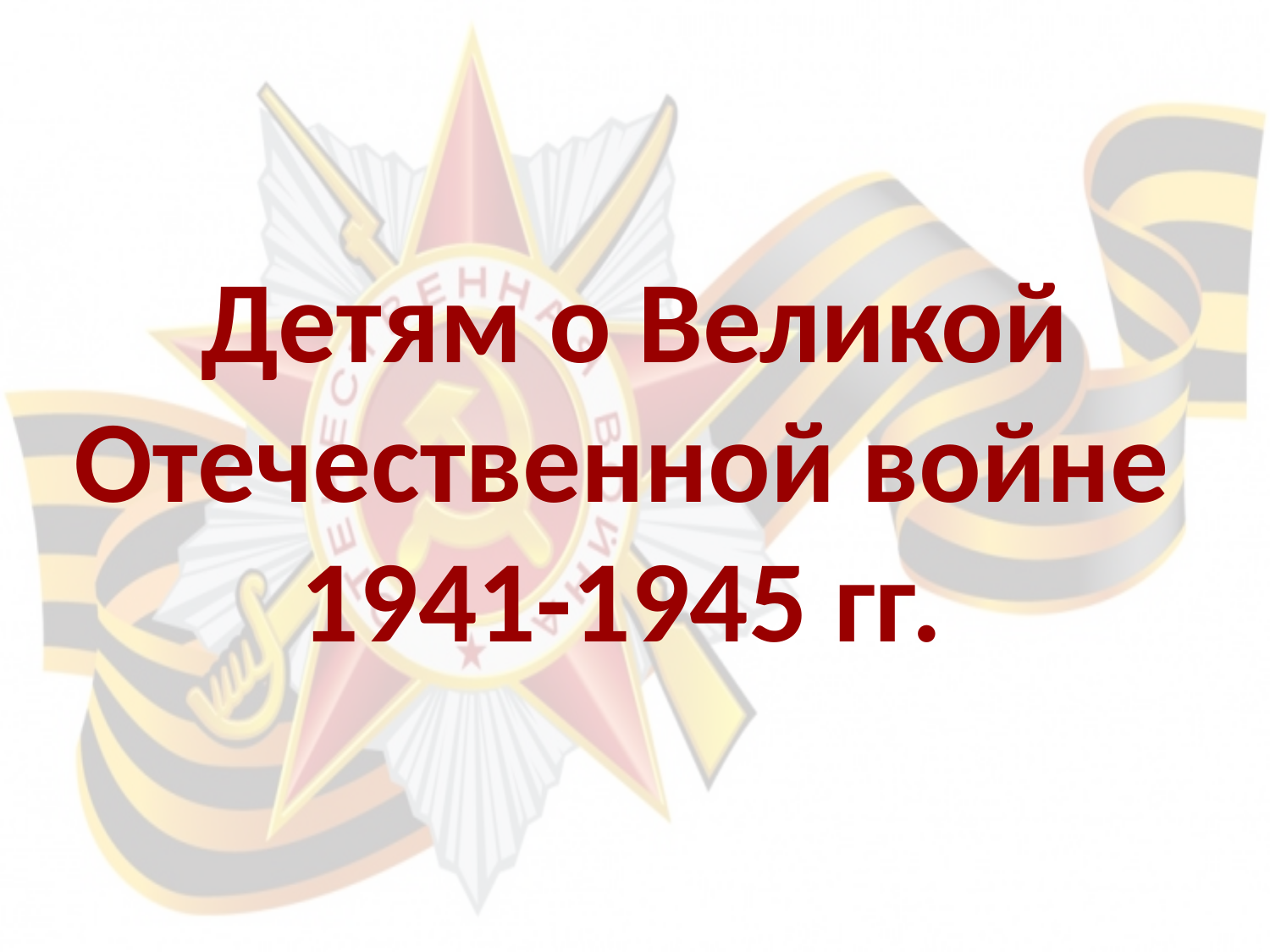

# Детям о Великой Отечественной войне 1941-1945 гг.